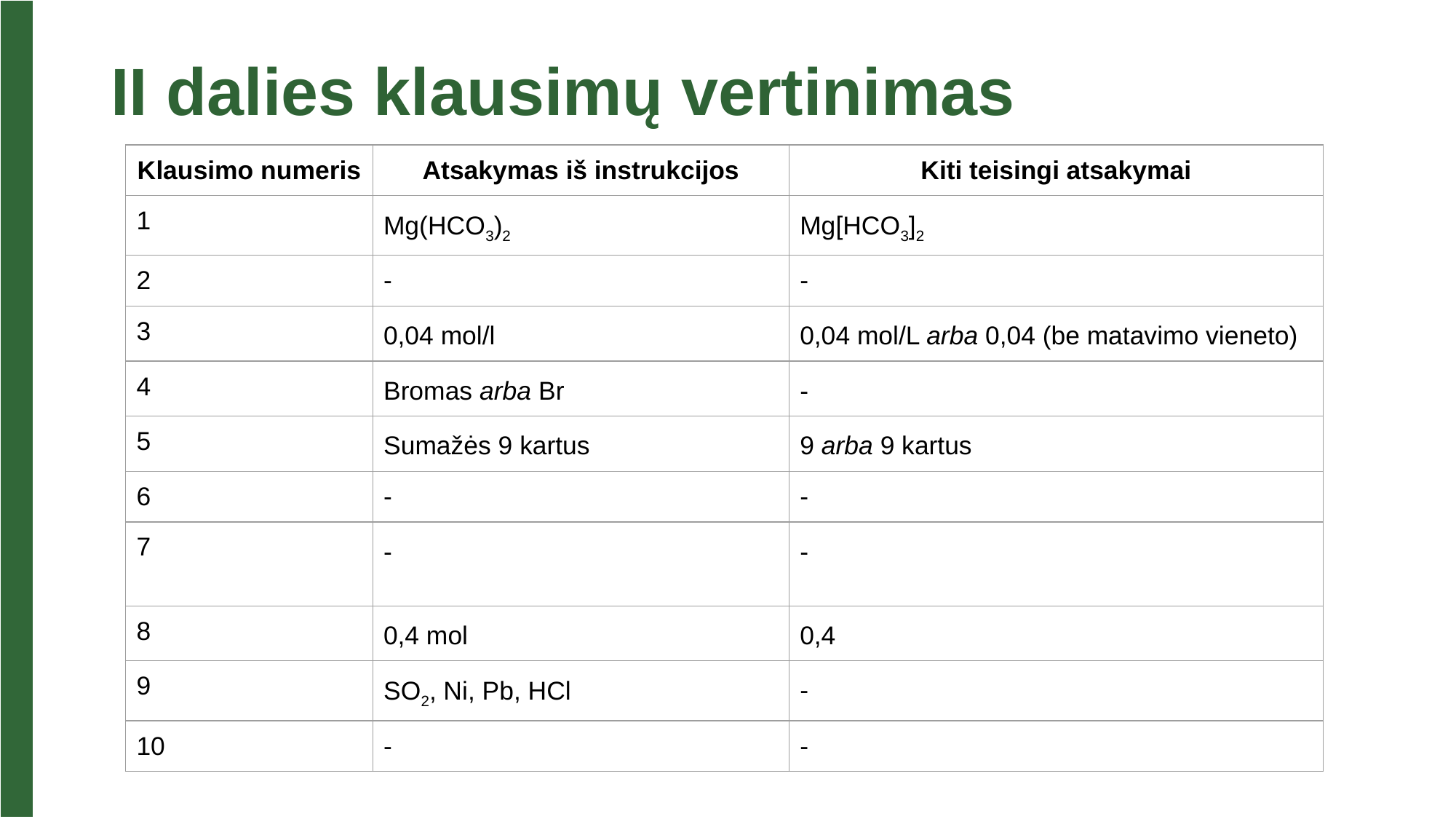

# II dalies klausimų vertinimas
| Klausimo numeris | Atsakymas iš instrukcijos | Kiti teisingi atsakymai |
| --- | --- | --- |
| 1 | Mg(HCO3)2 | Mg[HCO3]2 |
| 2 | - | - |
| 3 | 0,04 mol/l | 0,04 mol/L arba 0,04 (be matavimo vieneto) |
| 4 | Bromas arba Br | - |
| 5 | Sumažės 9 kartus | 9 arba 9 kartus |
| 6 | - | - |
| 7 | - | - |
| 8 | 0,4 mol | 0,4 |
| 9 | SO2, Ni, Pb, HCl | - |
| 10 | - | - |